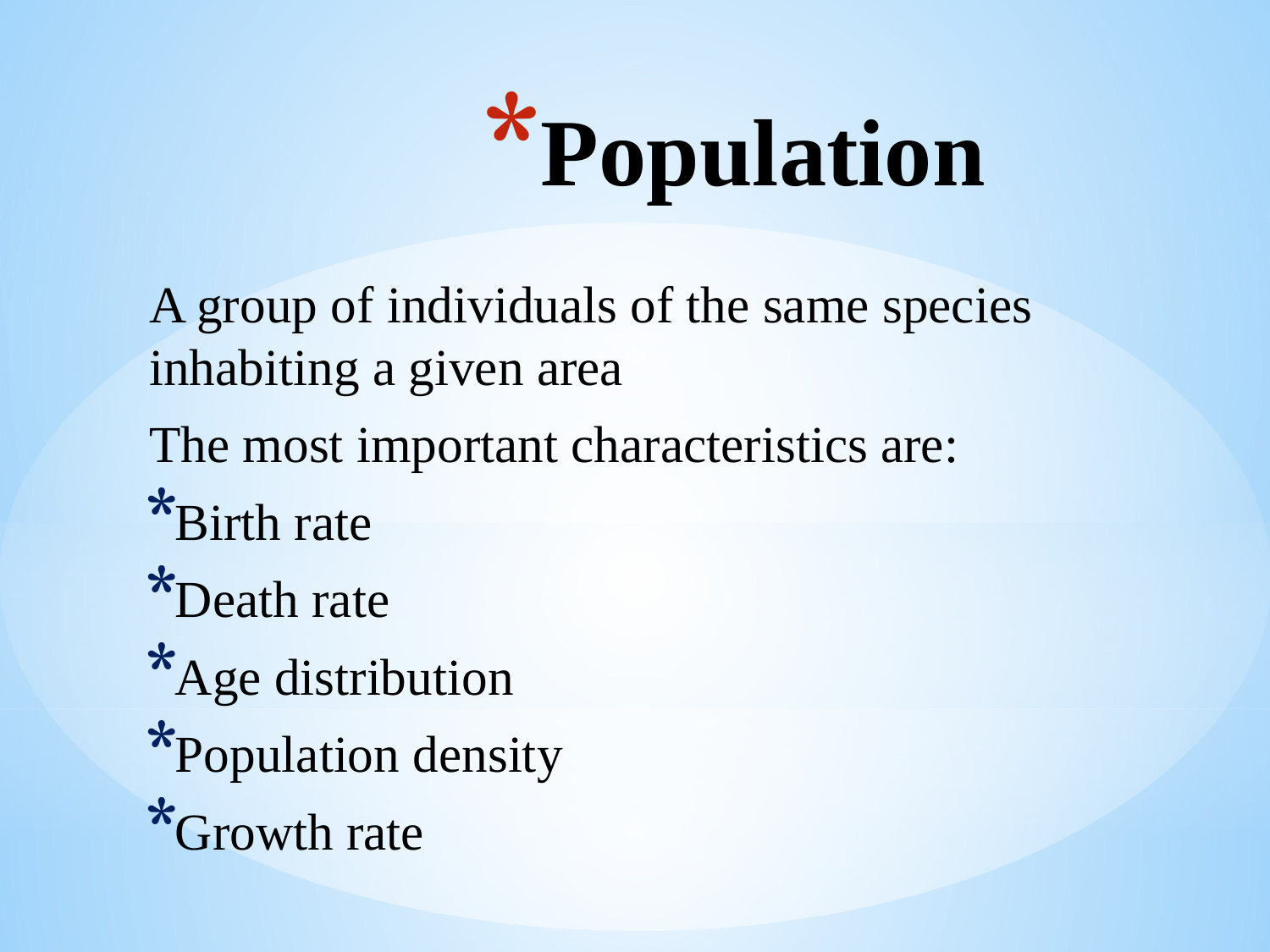

# Population
A group of individuals of the same species inhabiting a given area
The most important characteristics are:
Birth rate
Death rate
Age distribution
Population density
Growth rate